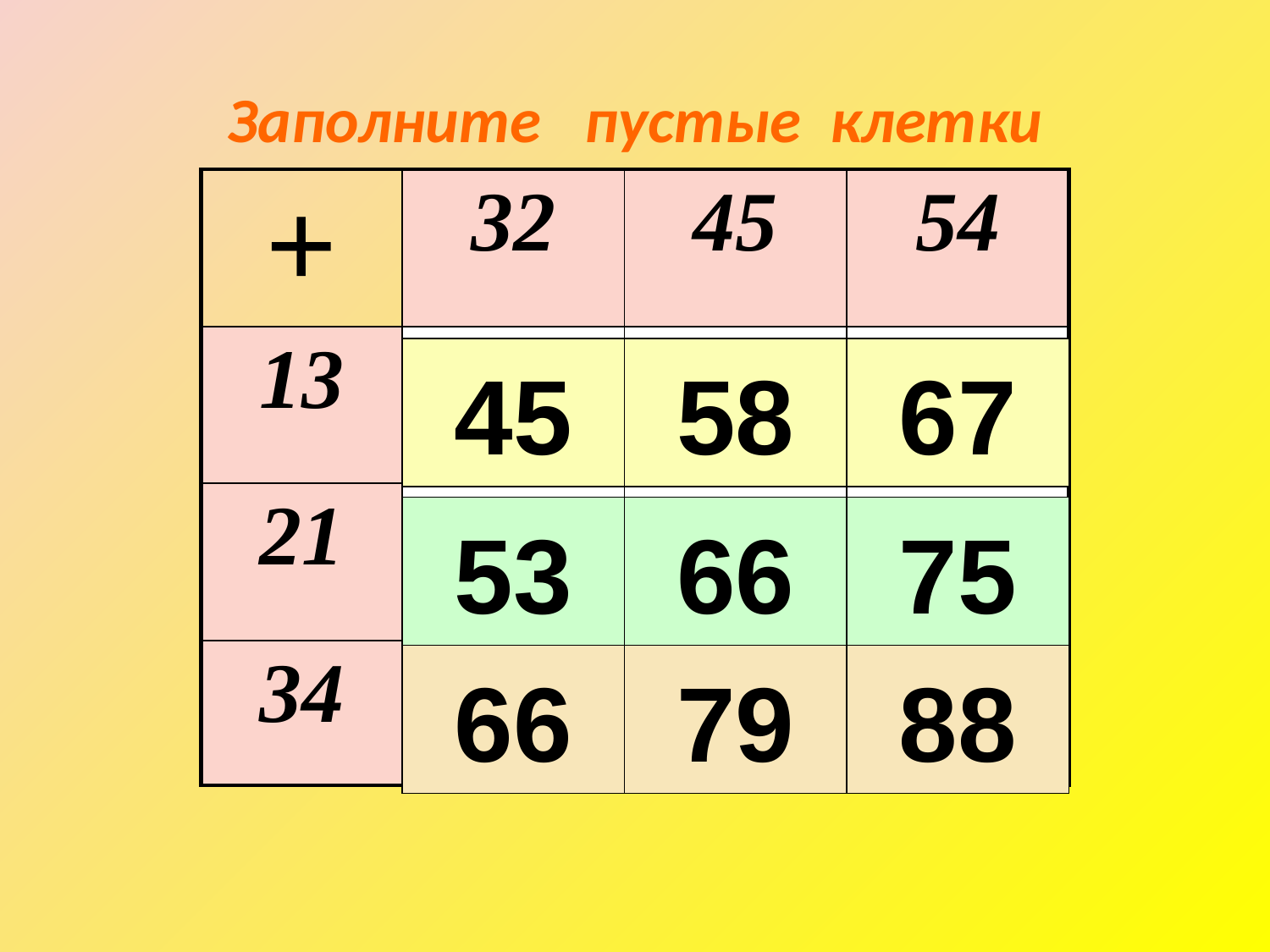

# Заполните   пустые  клетки
| + | 32 | 45 | 54 |
| --- | --- | --- | --- |
| 13 |  |  |  |
| 21 |  |  |  |
| 34 |  |  |  |
45
58
67
53
66
75
66
79
88